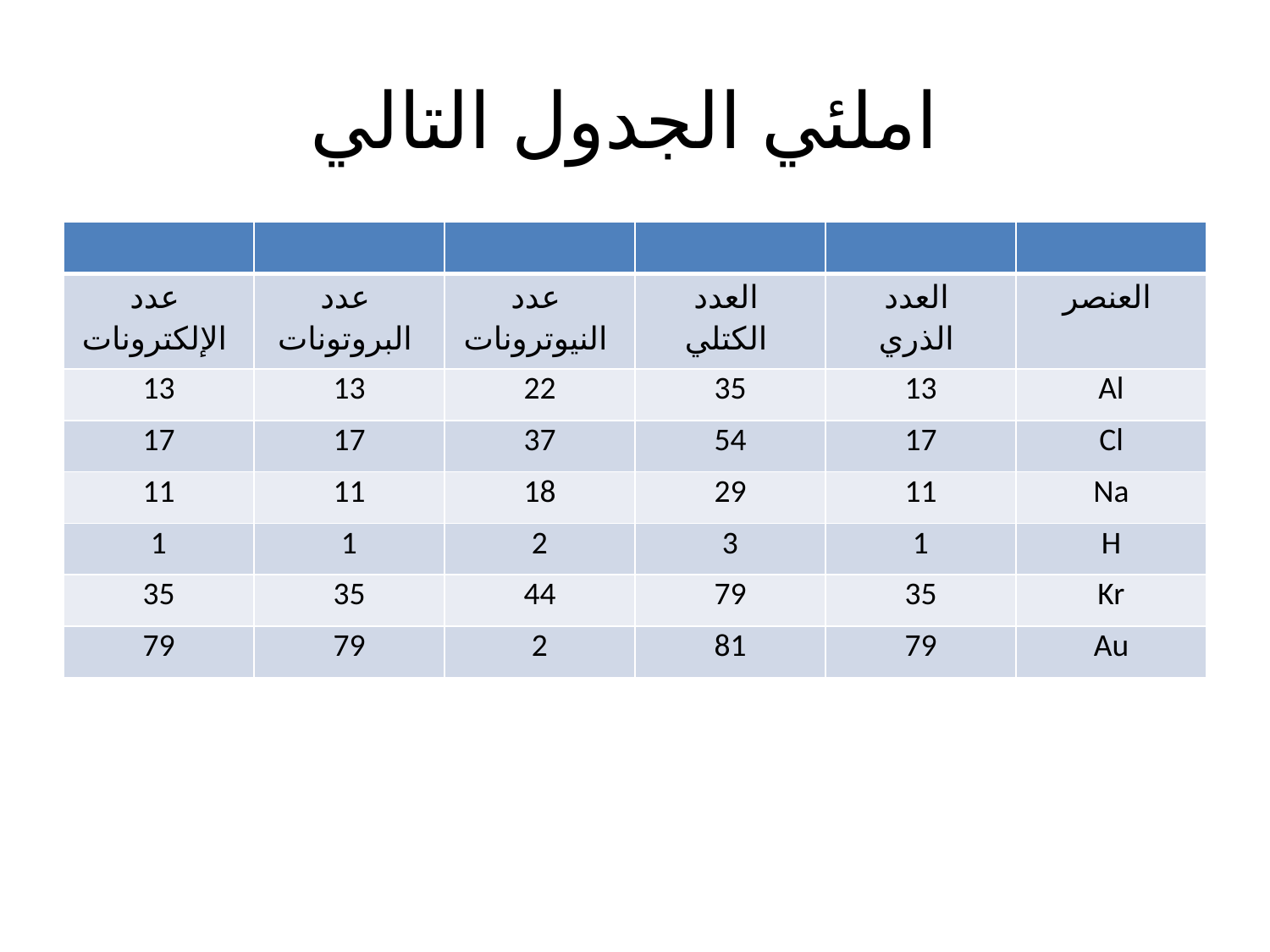

# املئي الجدول التالي
|  |  |  |  |  |  |
| --- | --- | --- | --- | --- | --- |
| عدد الإلكترونات | عدد البروتونات | عدد النيوترونات | العدد الكتلي | العدد الذري | العنصر |
| 13 | 13 | 22 | 35 | 13 | Al |
| 17 | 17 | 37 | 54 | 17 | Cl |
| 11 | 11 | 18 | 29 | 11 | Na |
| 1 | 1 | 2 | 3 | 1 | H |
| 35 | 35 | 44 | 79 | 35 | Kr |
| 79 | 79 | 2 | 81 | 79 | Au |